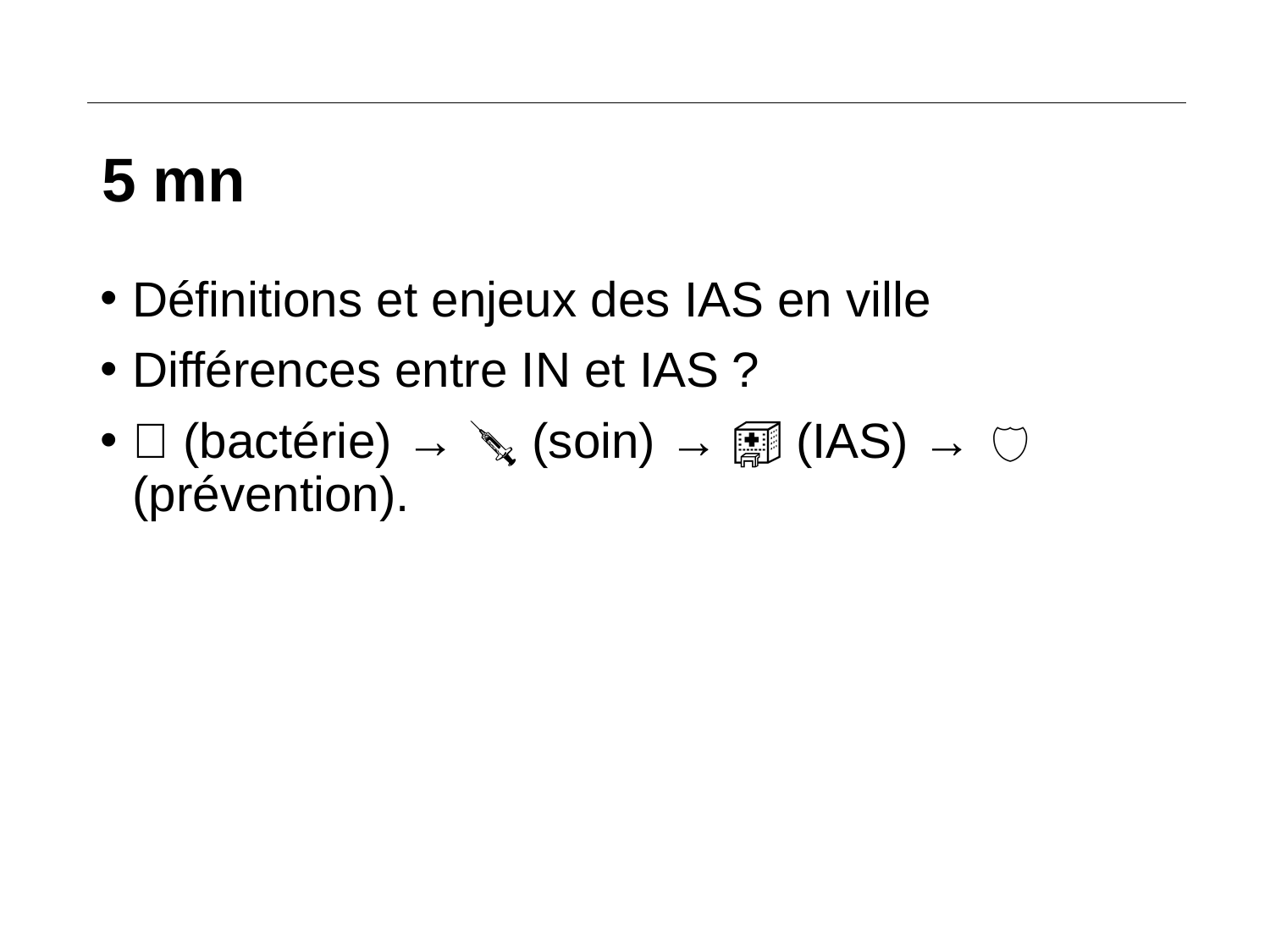

# 5 mn
Définitions et enjeux des IAS en ville
Différences entre IN et IAS ?
🦠 (bactérie) → 💉 (soin) → 🏥 (IAS) → 🛡️ (prévention).